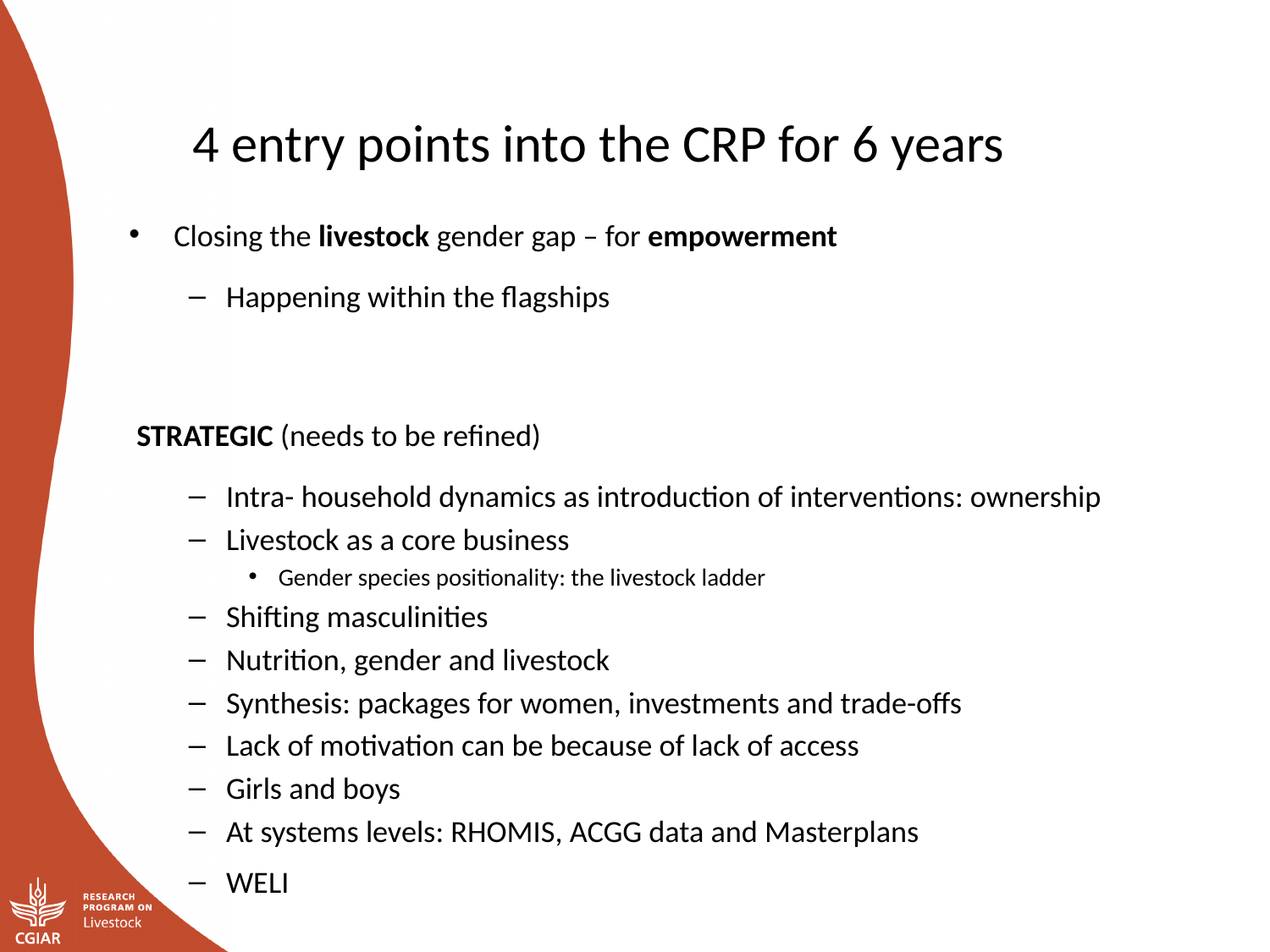

4 entry points into the CRP for 6 years
Closing the livestock gender gap – for empowerment
Happening within the flagships

STRATEGIC (needs to be refined)
Intra- household dynamics as introduction of interventions: ownership
Livestock as a core business
Gender species positionality: the livestock ladder
Shifting masculinities
Nutrition, gender and livestock
Synthesis: packages for women, investments and trade-offs
Lack of motivation can be because of lack of access
Girls and boys
At systems levels: RHOMIS, ACGG data and Masterplans
WELI